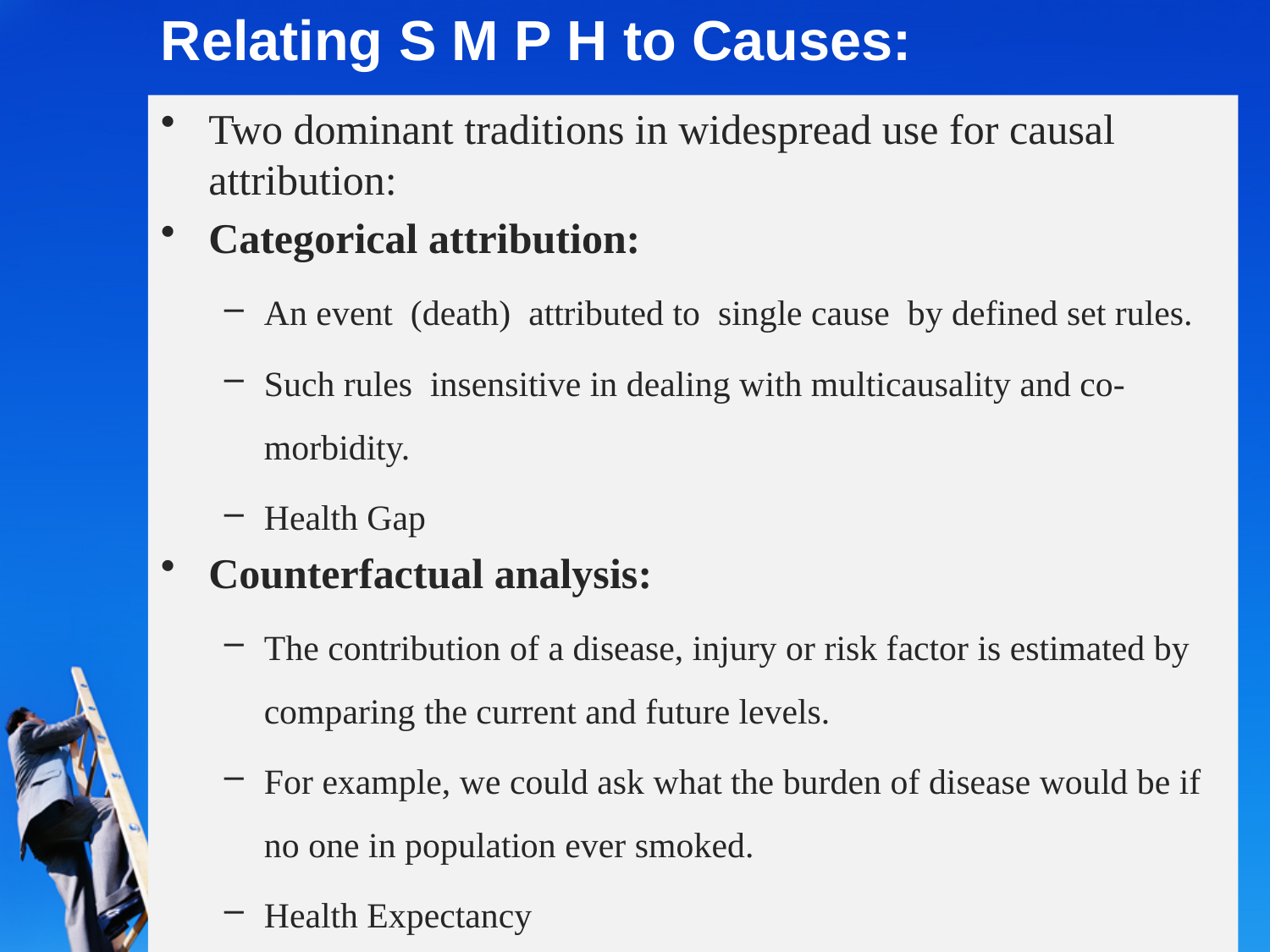

# Relating S M P H to Causes:
Two dominant traditions in widespread use for causal attribution:
Categorical attribution:
An event  (death)  attributed to  single cause  by defined set rules.
Such rules  insensitive in dealing with multicausality and co-morbidity.
Health Gap
Counterfactual analysis:
The contribution of a disease, injury or risk factor is estimated by comparing the current and future levels.
For example, we could ask what the burden of disease would be if no one in population ever smoked.
Health Expectancy